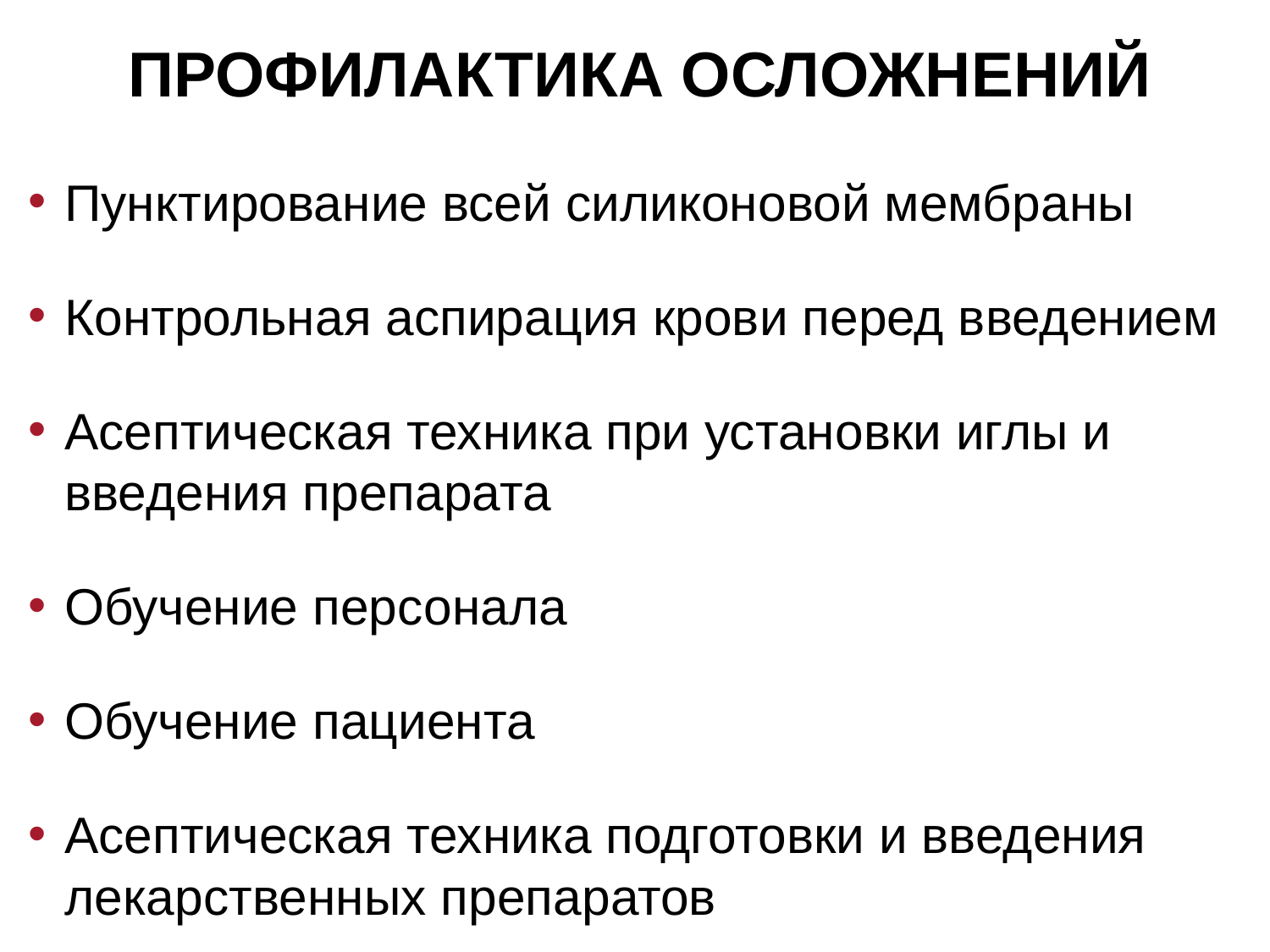

Профилактика осложнений
Пунктирование всей силиконовой мембраны
Контрольная аспирация крови перед введением
Асептическая техника при установки иглы и введения препарата
Обучение персонала
Обучение пациента
Асептическая техника подготовки и введения лекарственных препаратов